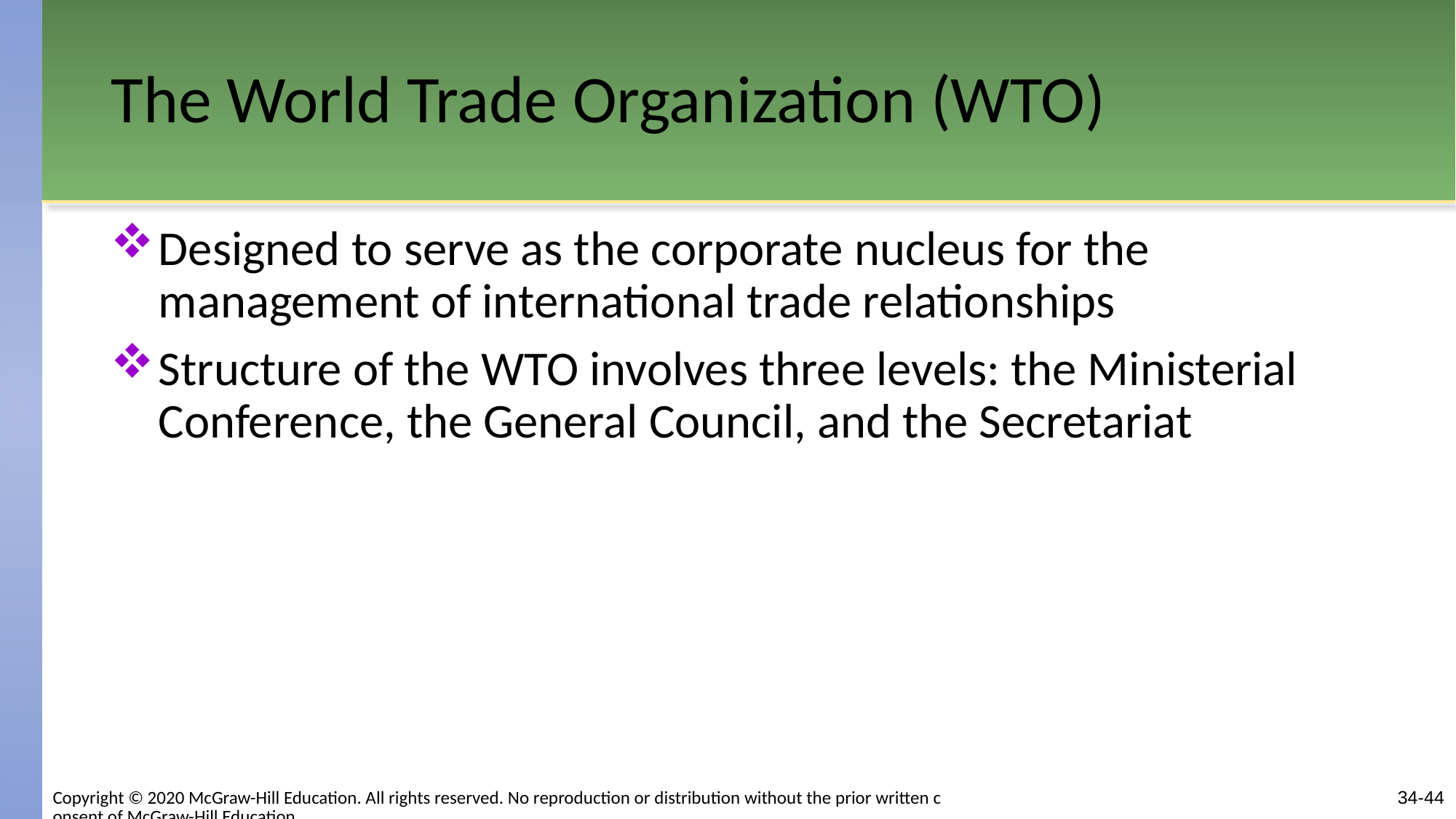

# The World Trade Organization (WTO)
Designed to serve as the corporate nucleus for the management of international trade relationships
Structure of the WTO involves three levels: the Ministerial Conference, the General Council, and the Secretariat

Copyright © 2020 McGraw-Hill Education. All rights reserved. No reproduction or distribution without the prior written consent of McGraw-Hill Education.
34-44